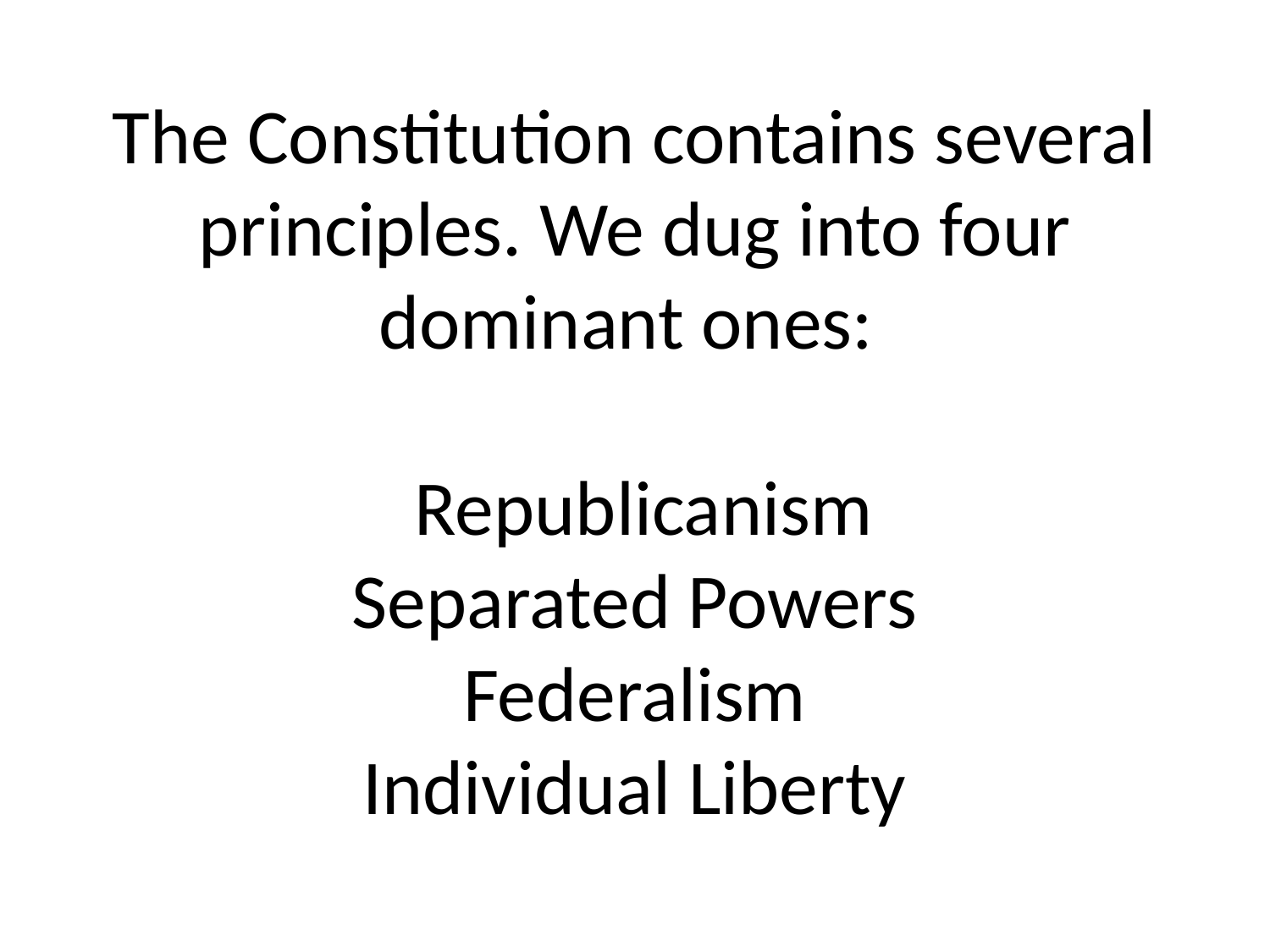

# The Constitution contains several principles. We dug into four dominant ones: Republicanism Separated Powers Federalism Individual Liberty